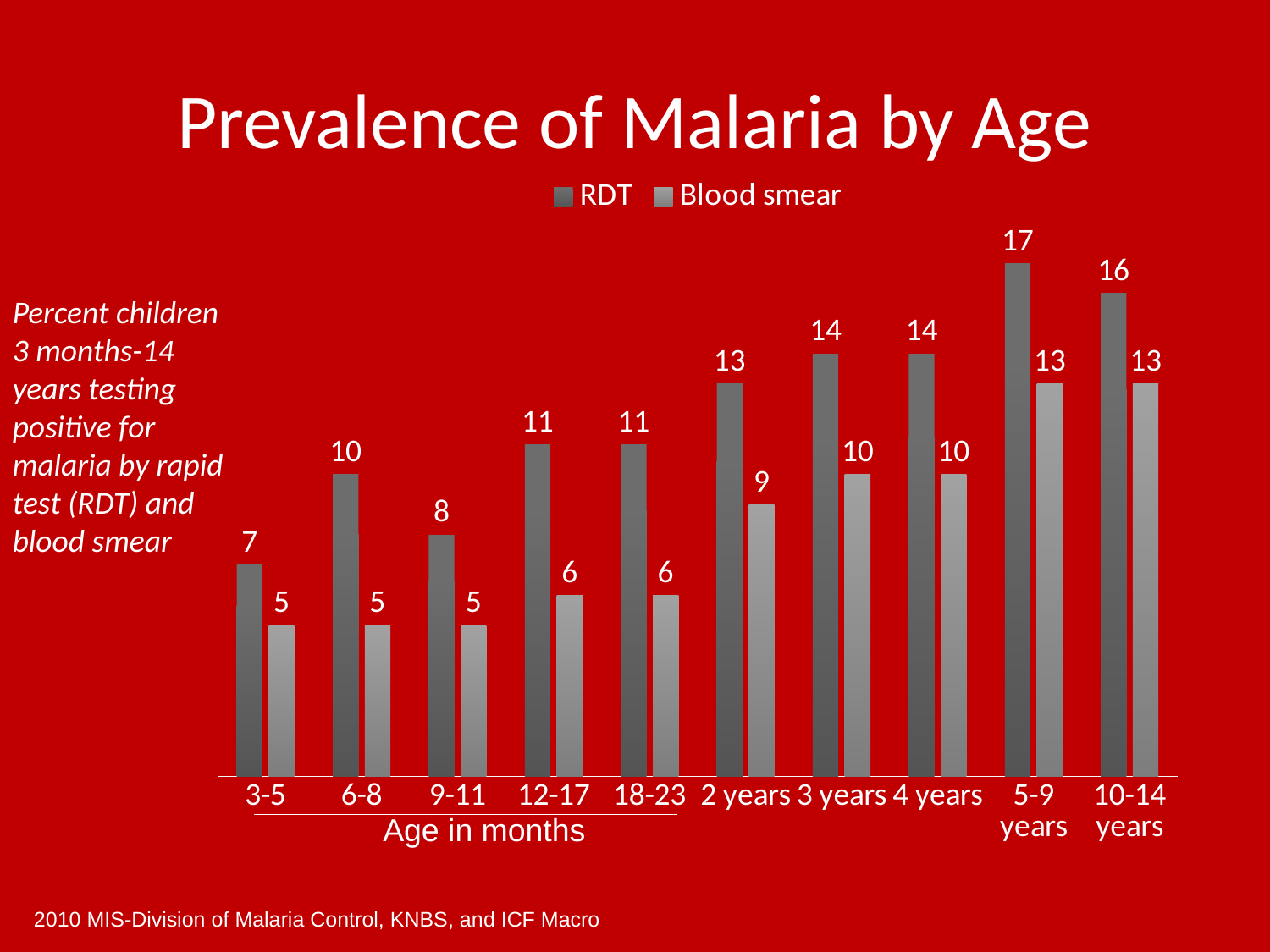

# Prevalence of Malaria by Age

### Chart

| Category | RDT | Blood smear |
|---|---|---|
| 3-5 | 7.0 | 5.0 |
| 6-8 | 10.0 | 5.0 |
| 9-11 | 8.0 | 5.0 |
| 12-17 | 11.0 | 6.0 |
| 18-23 | 11.0 | 6.0 |
| 2 years | 13.0 | 9.0 |
| 3 years | 14.0 | 10.0 |
| 4 years | 14.0 | 10.0 |
| 5-9 years | 17.0 | 13.0 |
| 10-14 years | 16.0 | 13.0 |
Percent children 3 months-14 years testing positive for malaria by rapid test (RDT) and blood smear
Age in months
2010 MIS-Division of Malaria Control, KNBS, and ICF Macro